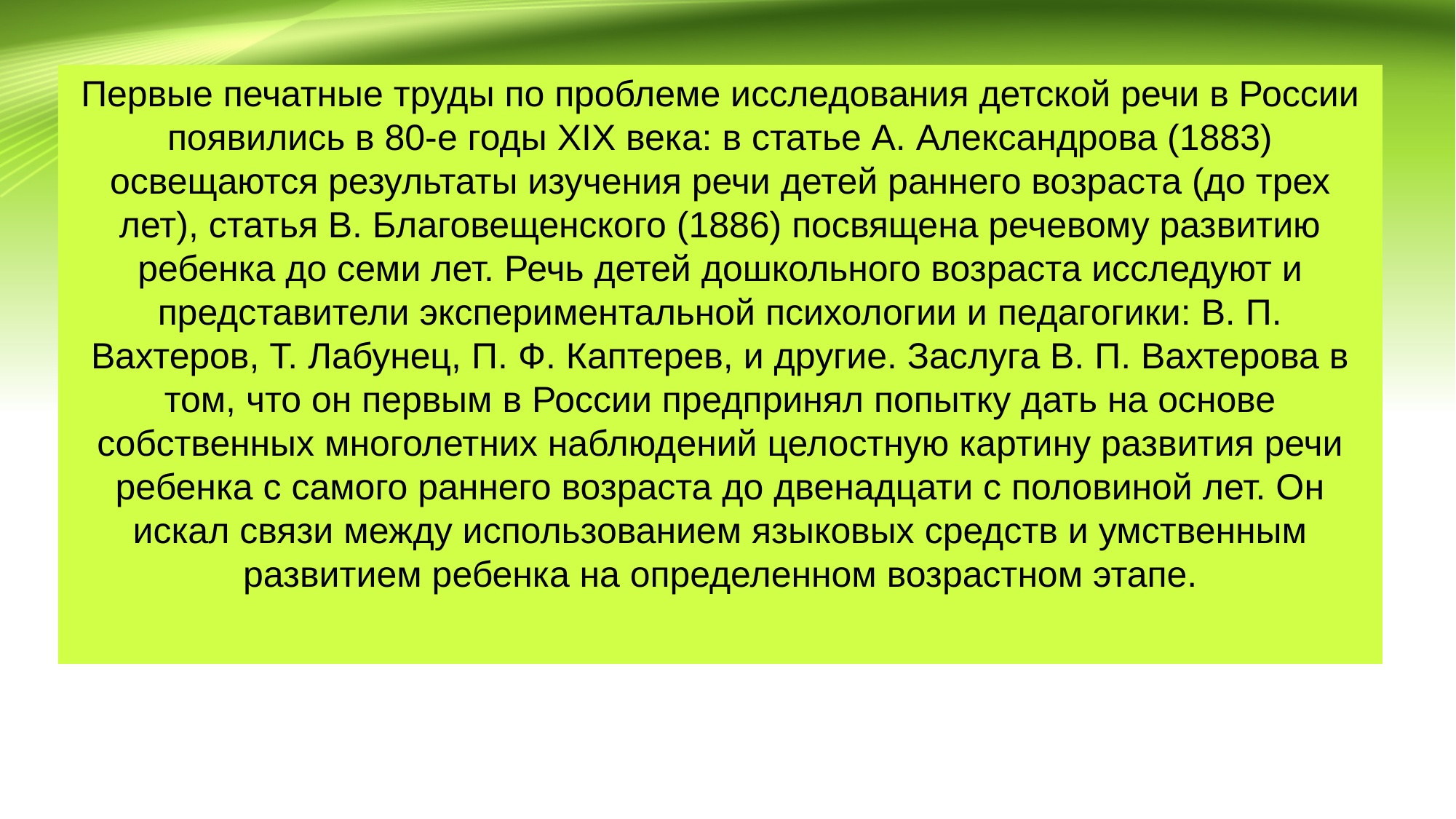

Первые печатные труды по проблеме исследования детской речи в России появились в 80-е годы ХΙХ века: в статье А. Александрова (1883) освещаются результаты изучения речи детей раннего возраста (до трех лет), статья В. Благовещенского (1886) посвящена речевому развитию ребенка до семи лет. Речь детей дошкольного возраста исследуют и представители экспериментальной психологии и педагогики: В. П. Вахтеров, Т. Лабунец, П. Ф. Каптерев, и другие. Заслуга В. П. Вахтерова в том, что он первым в России предпринял попытку дать на основе собственных многолетних наблюдений целостную картину развития речи ребенка с самого раннего возраста до двенадцати с половиной лет. Он искал связи между использованием языковых средств и умственным развитием ребенка на определенном возрастном этапе.